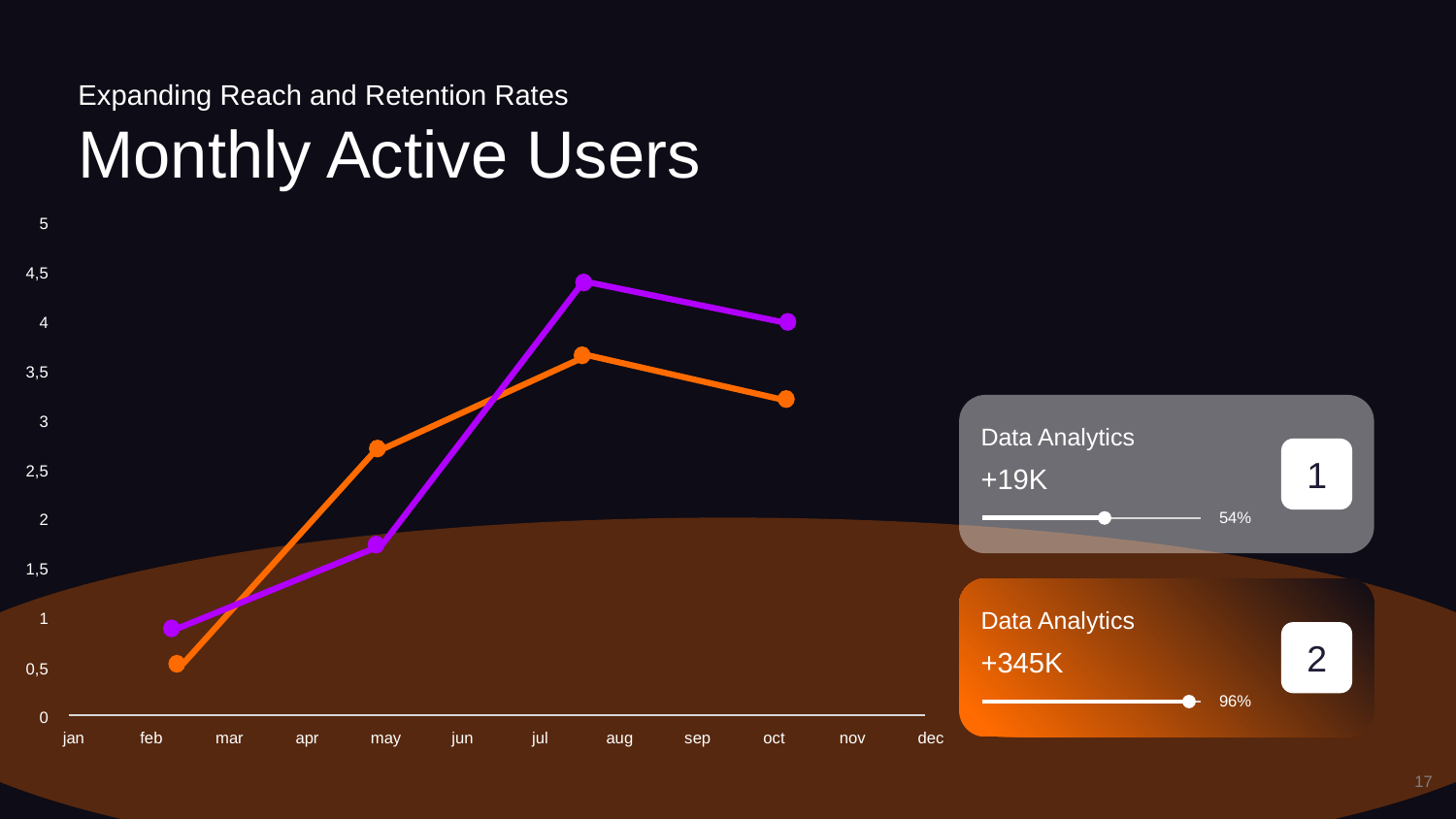

Expanding Reach and Retention Rates
Monthly Active Users
5
4,5

4

3,5

Data Analytics
+19K
54%
1
3

2,5
2

1,5

Data Analytics
+345K
96%
2
1

0,5

0

jan
feb
mar
apr
may
jun
jul
aug
sep
oct
nov
dec